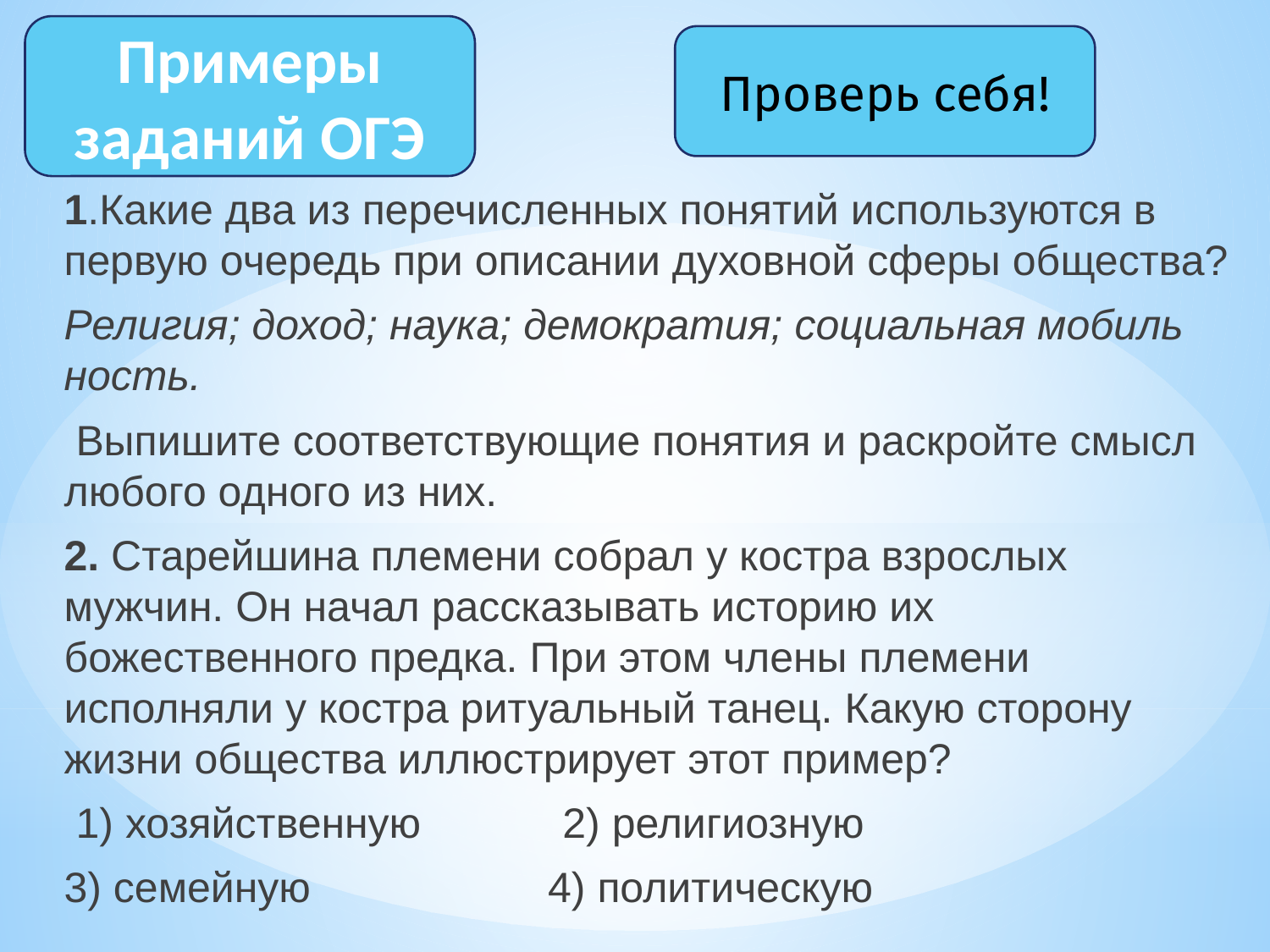

Примеры заданий ОГЭ
Проверь себя!
1.Какие два из пе­ре­чис­лен­ных по­ня­тий ис­поль­зу­ют­ся в первую оче­редь при опи­са­нии ду­хов­ной сферы об­ще­ства?
Ре­ли­гия; доход; наука; де­мо­кра­тия; со­ци­аль­ная мо­биль­ность.
 Вы­пи­ши­те со­от­вет­ству­ю­щие по­ня­тия и рас­крой­те смысл лю­бо­го од­но­го из них.
2. Старейшина племени собрал у костра взрослых мужчин. Он начал рассказывать историю их божественного предка. При этом члены племени исполняли у костра ритуальный танец. Какую сторону жизни общества иллюстрирует этот пример?
 1) хозяйственную            2) религиозную
3) семейную                    4) политическую

#